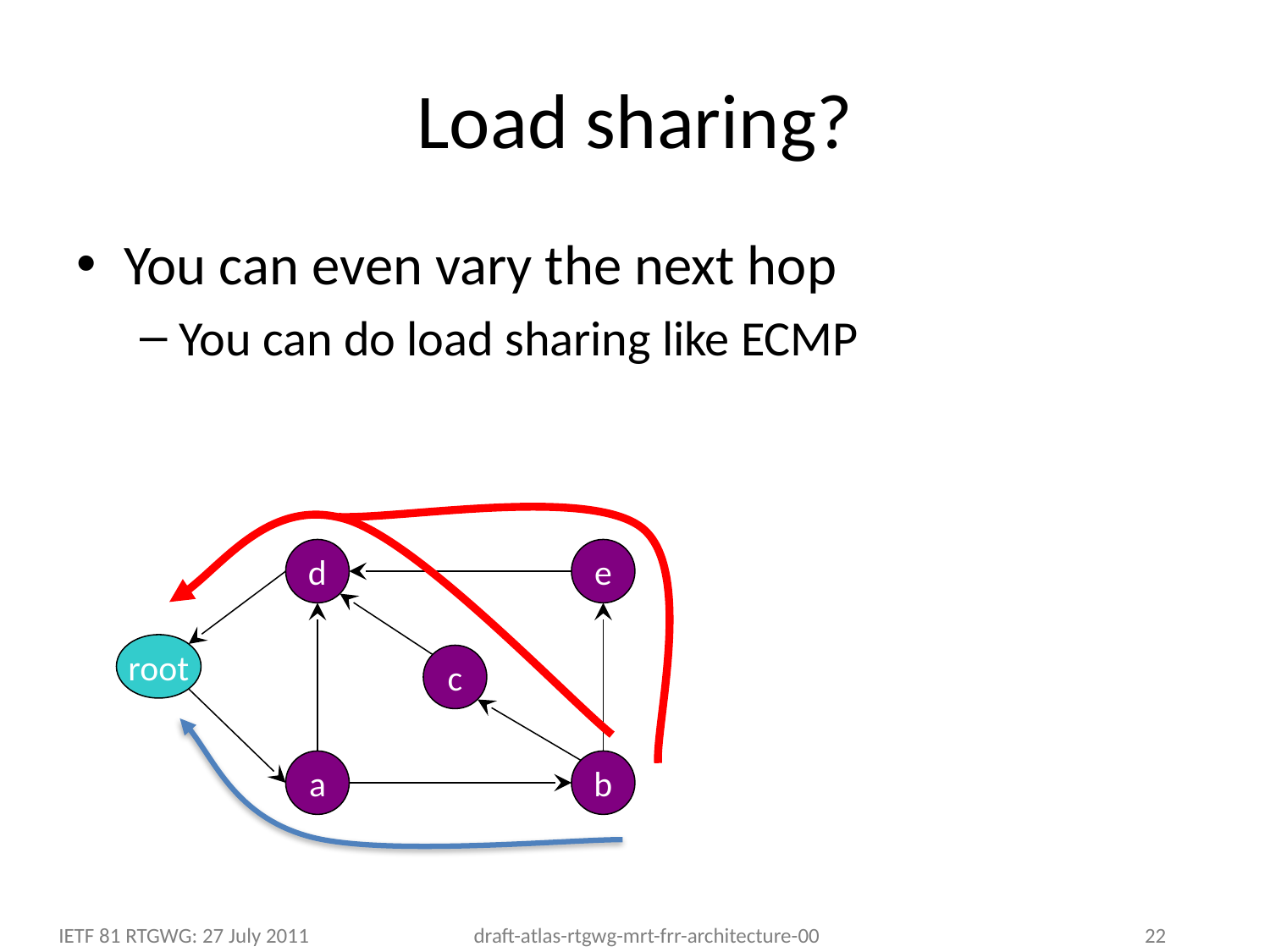

# Load sharing?
You can even vary the next hop
You can do load sharing like ECMP

d
e
root
c

a
b